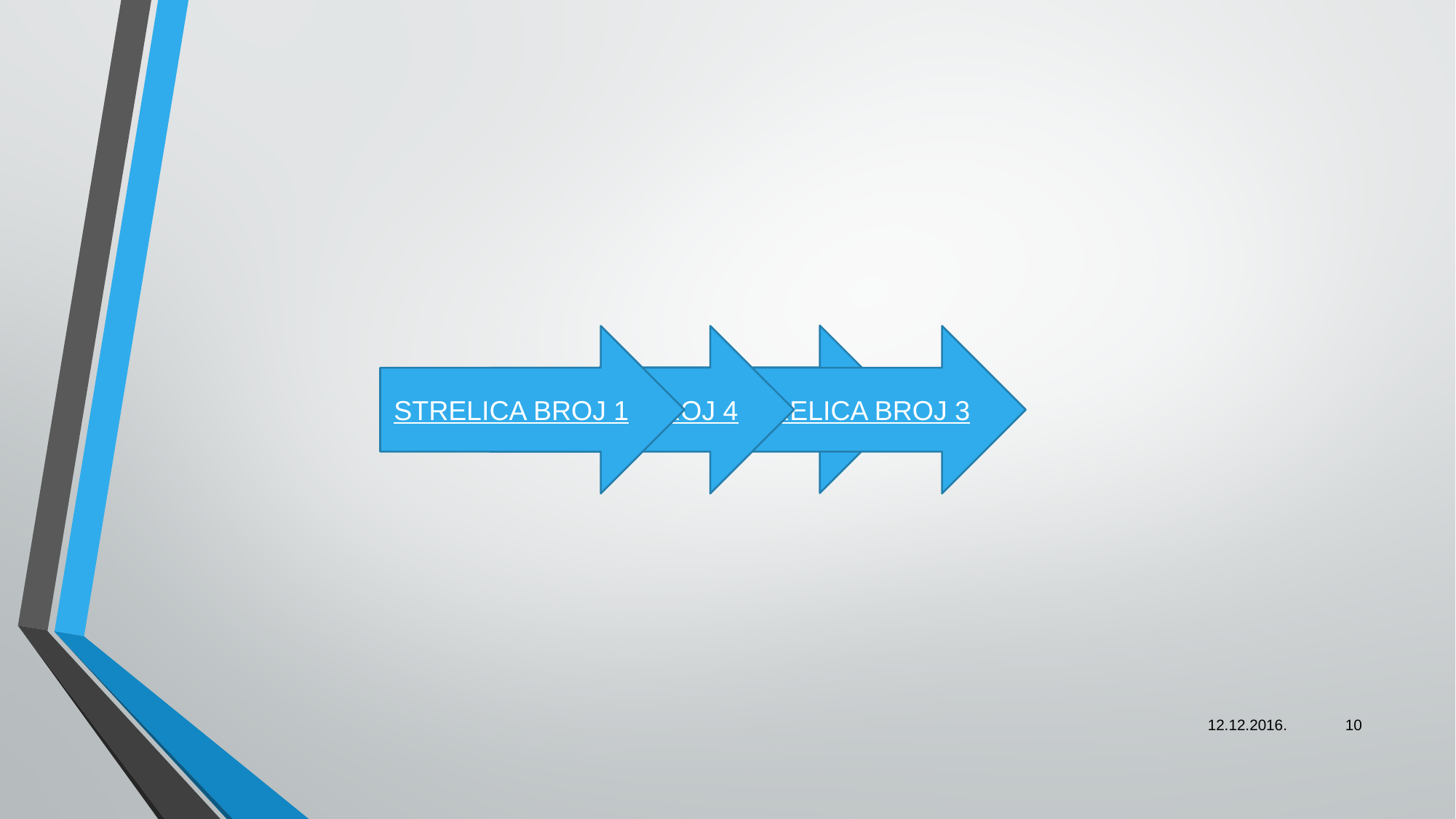

STRELICA BROJ 2
STRELICA BROJ 1
STRELICA BROJ 4
STRELICA BROJ 3
12.12.2016.
10